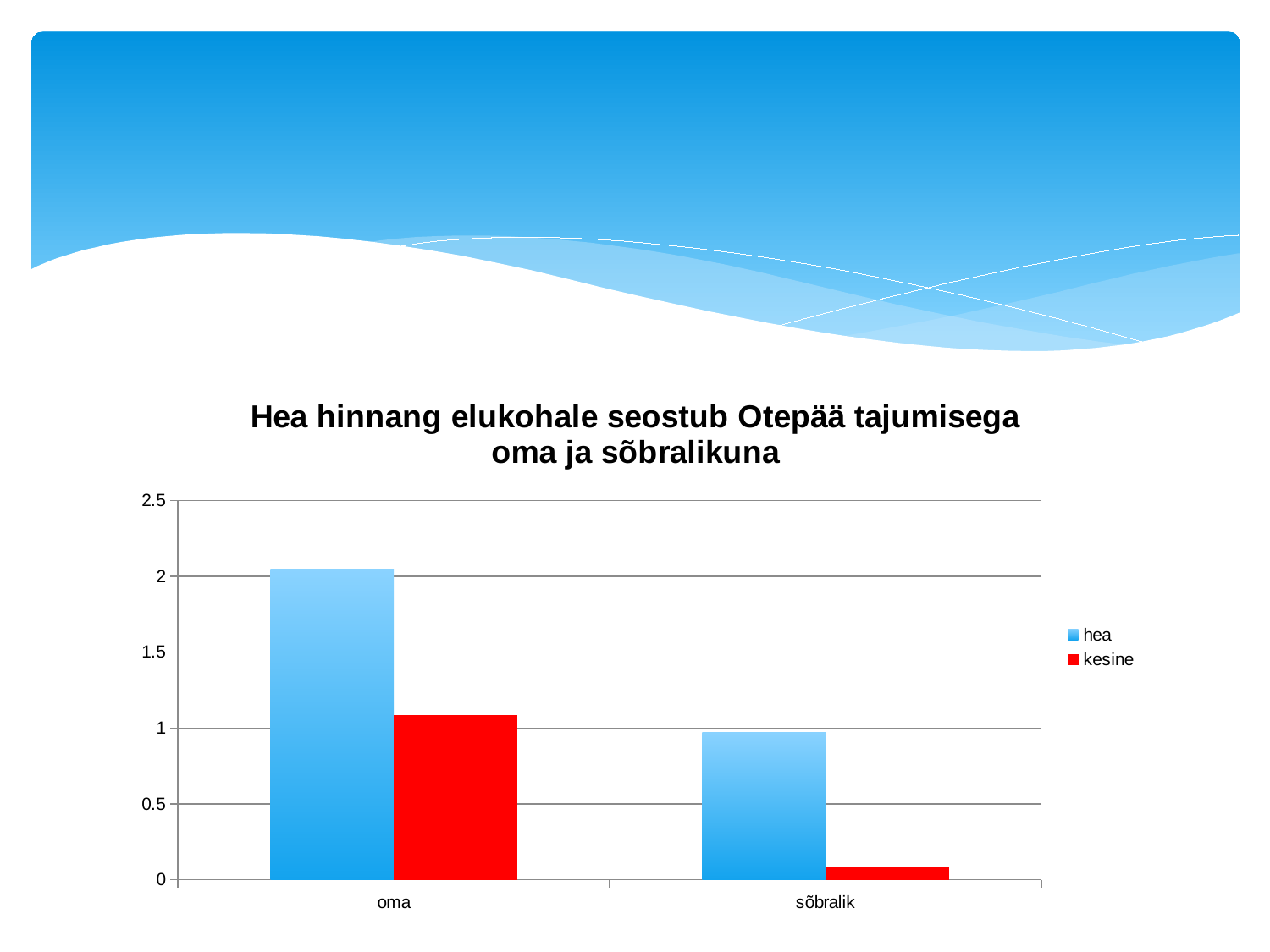

### Chart: Hea hinnang elukohale seostub Otepää tajumisega oma ja sõbralikuna

| Category | hea | kesine |
|---|---|---|
| oma | 2.05 | 1.08 |
| sõbralik | 0.97 | 0.08 |